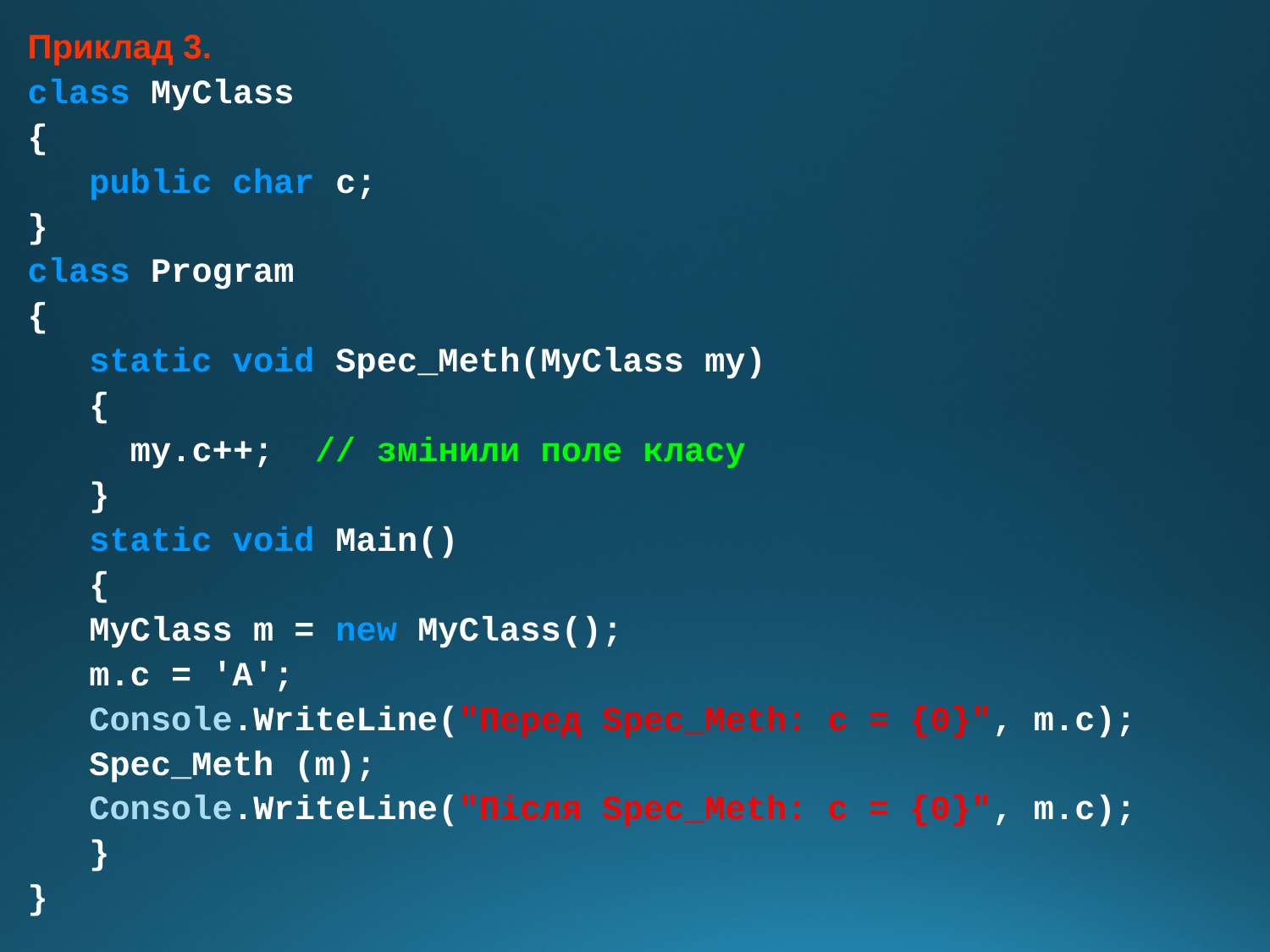

Приклад 3.
class MyClass
{
   public char c;
}
class Program
{
   static void Spec_Meth(MyClass my)
   {
     my.c++;  // змінили поле класу
   }
   static void Main()
   {
   MyClass m = new MyClass();
   m.c = 'A';
   Console.WriteLine("Перед Spec_Meth: c = {0}", m.c);
   Spec_Meth (m);
   Console.WriteLine("Пiсля Spec_Meth: c = {0}", m.c);
   }
}